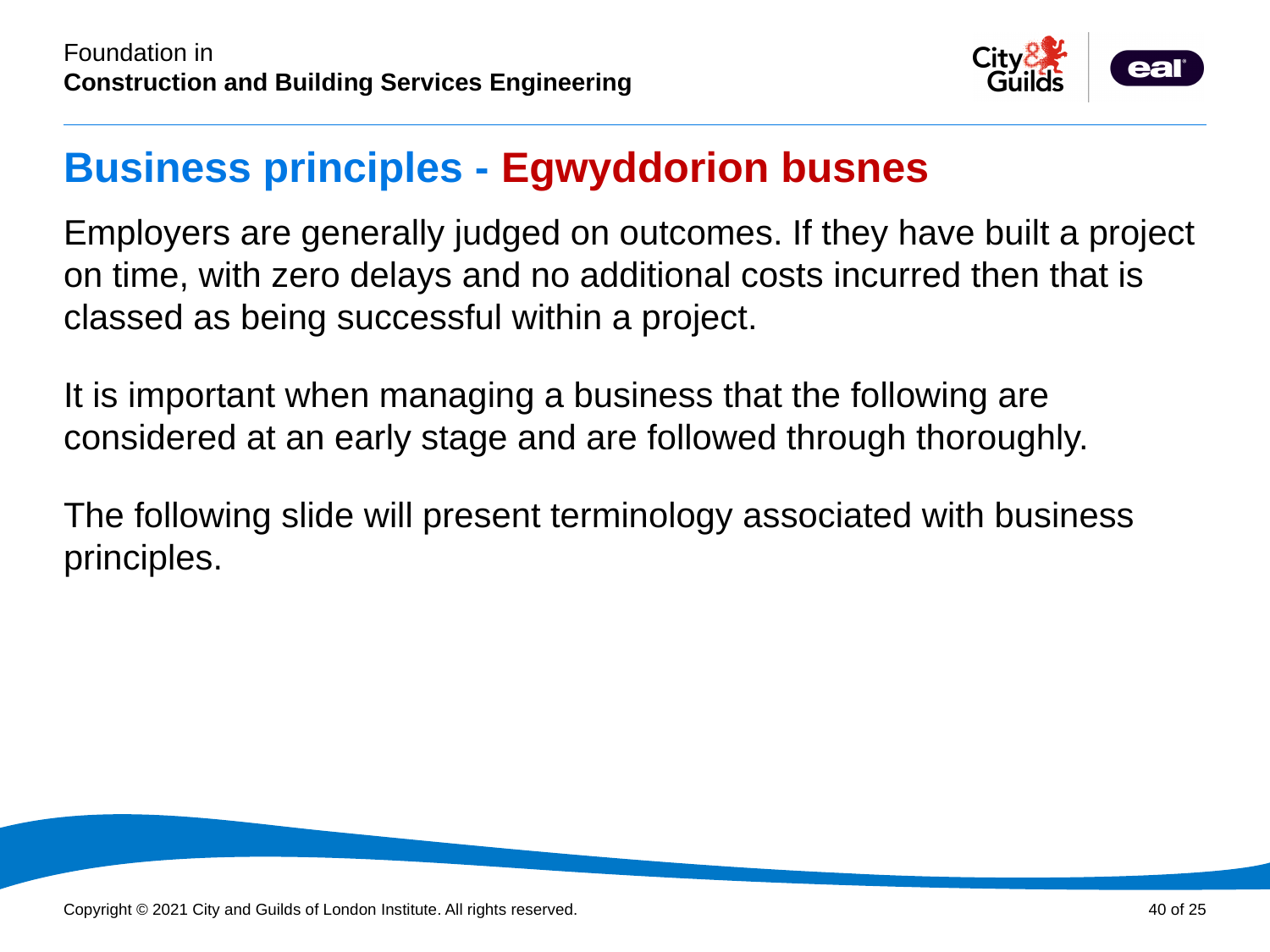

# Business principles - Egwyddorion busnes
Employers are generally judged on outcomes. If they have built a project on time, with zero delays and no additional costs incurred then that is classed as being successful within a project.
It is important when managing a business that the following are considered at an early stage and are followed through thoroughly.
The following slide will present terminology associated with business principles.